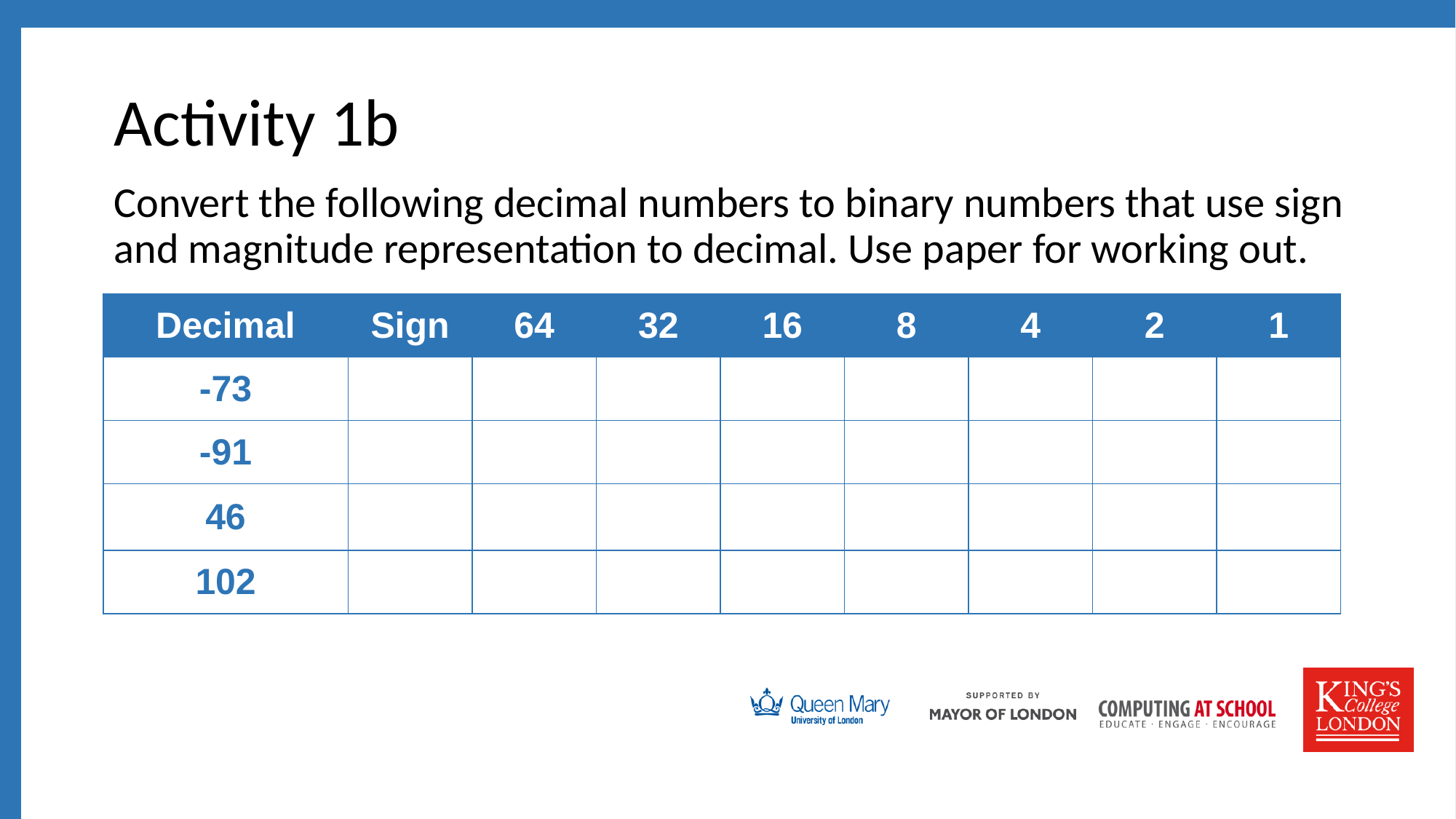

# Activity 1b
Convert the following decimal numbers to binary numbers that use sign and magnitude representation to decimal. Use paper for working out.

| Decimal | Sign | 64 | 32 | 16 | 8 | 4 | 2 | 1 |
| --- | --- | --- | --- | --- | --- | --- | --- | --- |
| -73 |  |  |  |  |  |  |  |  |
| -91 |  |  |  |  |  |  |  |  |
| 46 |  |  |  |  |  |  |  |  |
| 102 |  |  |  |  |  |  |  |  |